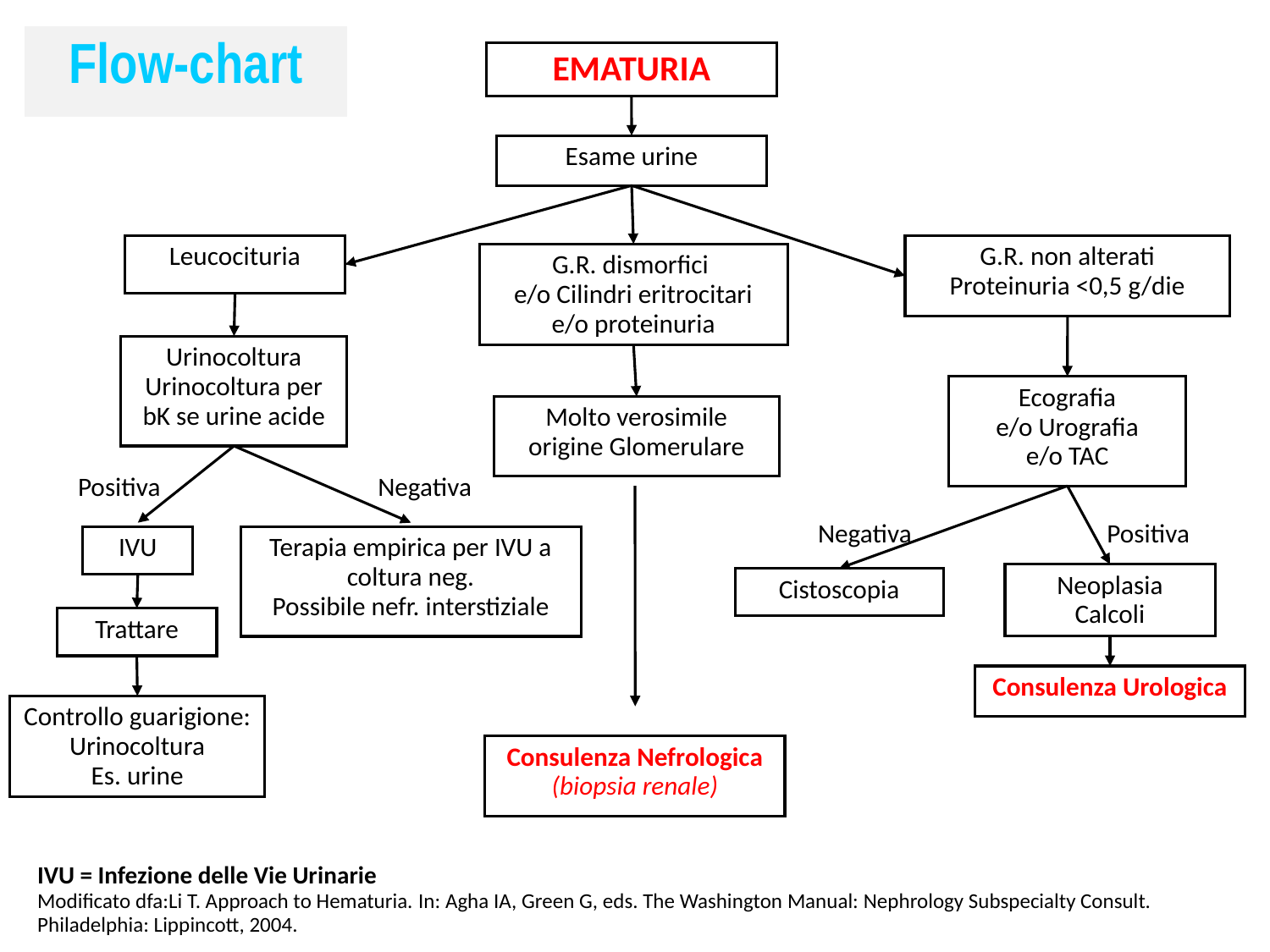

Flow-chart
EMATURIA
Esame urine
Leucocituria
G.R. non alterati
Proteinuria <0,5 g/die
G.R. dismorfici
e/o Cilindri eritrocitari
e/o proteinuria
Urinocoltura
Urinocoltura per bK se urine acide

Ecografia
e/o Urografia
e/o TAC
Molto verosimile origine Glomerulare
Positiva
Negativa
Negativa
Positiva
IVU
Terapia empirica per IVU a coltura neg.
Possibile nefr. interstiziale
Neoplasia
Calcoli
Cistoscopia
Trattare
Consulenza Urologica
Controllo guarigione:
Urinocoltura
Es. urine
Consulenza Nefrologica
(biopsia renale)
IVU = Infezione delle Vie Urinarie
Modificato dfa:Li T. Approach to Hematuria. In: Agha IA, Green G, eds. The Washington Manual: Nephrology Subspecialty Consult. Philadelphia: Lippincott, 2004.